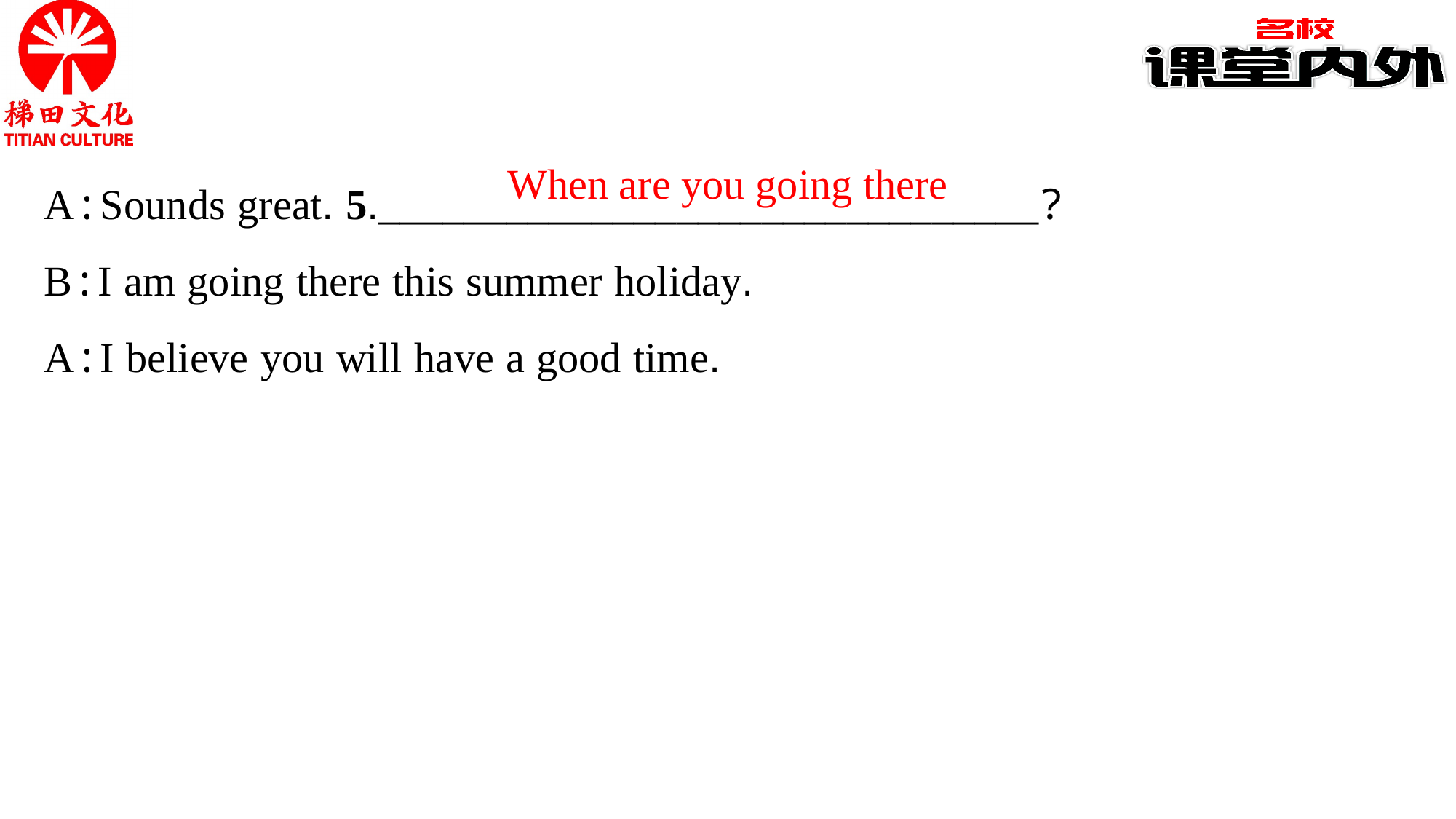

A:Sounds great. 5._______________________________?
B:I am going there this summer holiday.
A:I believe you will have a good time.
When are you going there